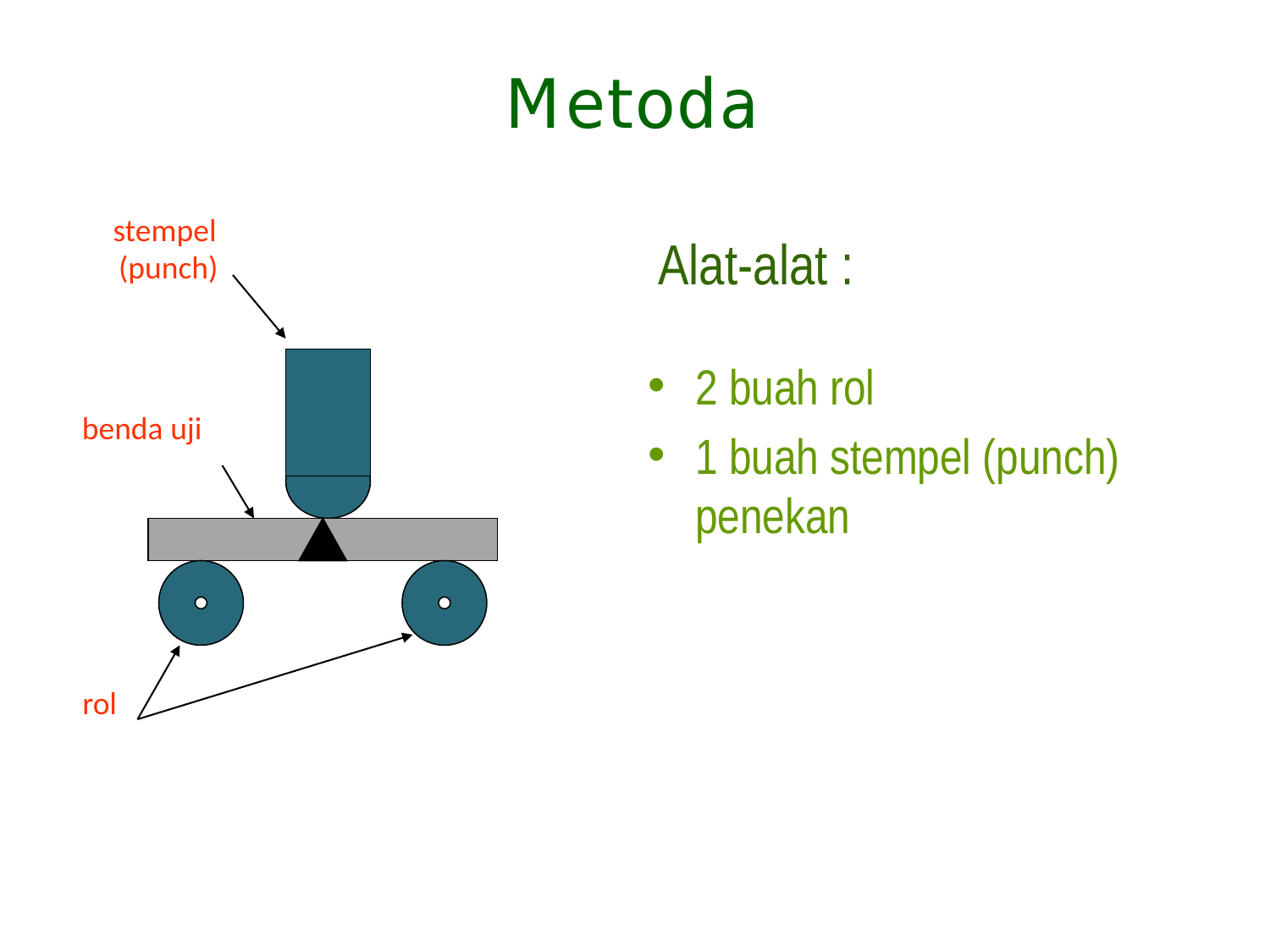

# Metoda
stempel
(punch)
Alat-alat :

2 buah rol
1 buah stempel (punch) penekan
benda uji

rol